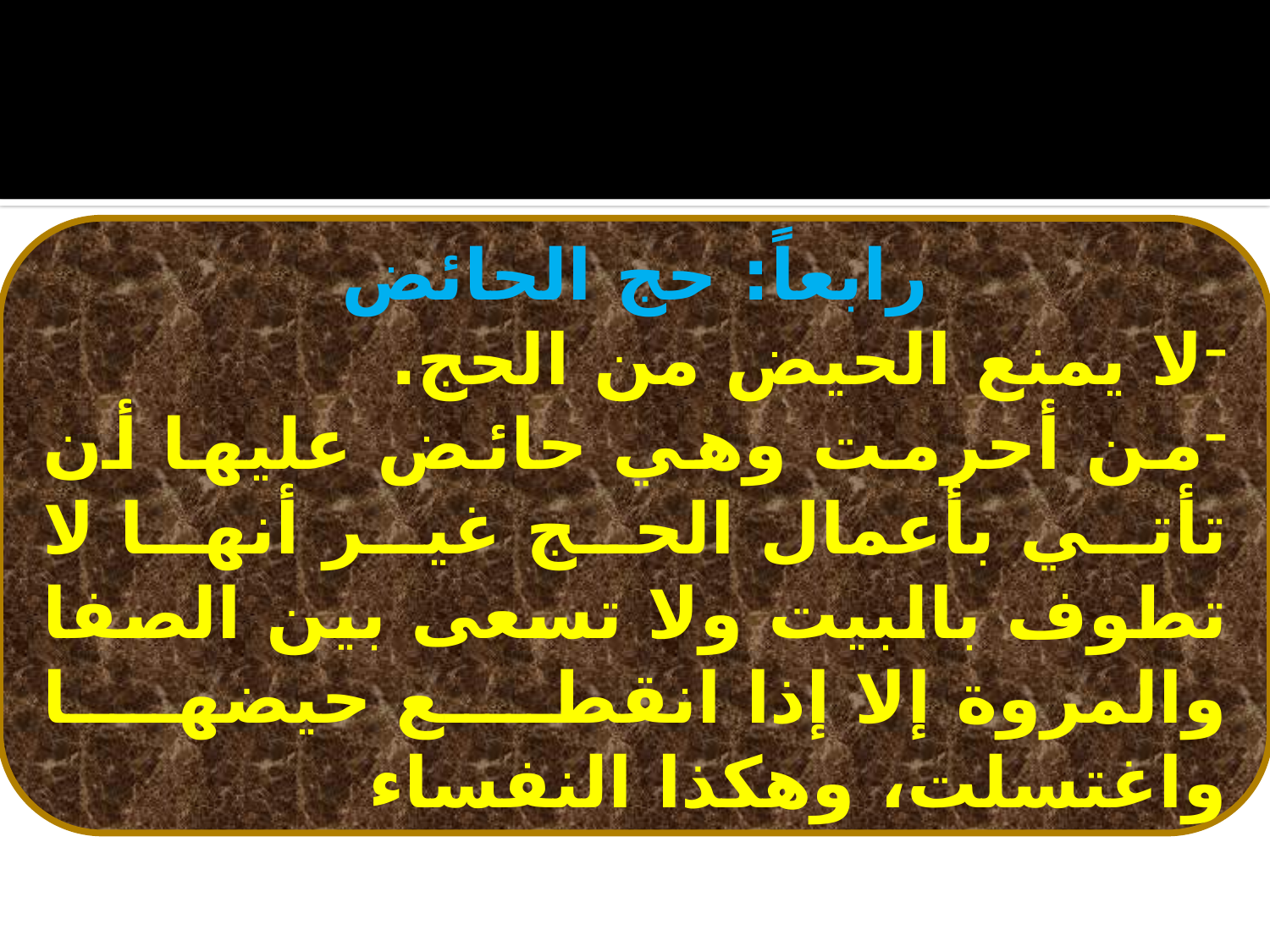

رابعاً: حج الحائض
لا يمنع الحيض من الحج.
من أحرمت وهي حائض عليها أن تأتي بأعمال الحج غير أنها لا تطوف بالبيت ولا تسعى بين الصفا والمروة إلا إذا انقطع حيضها واغتسلت، وهكذا النفساء